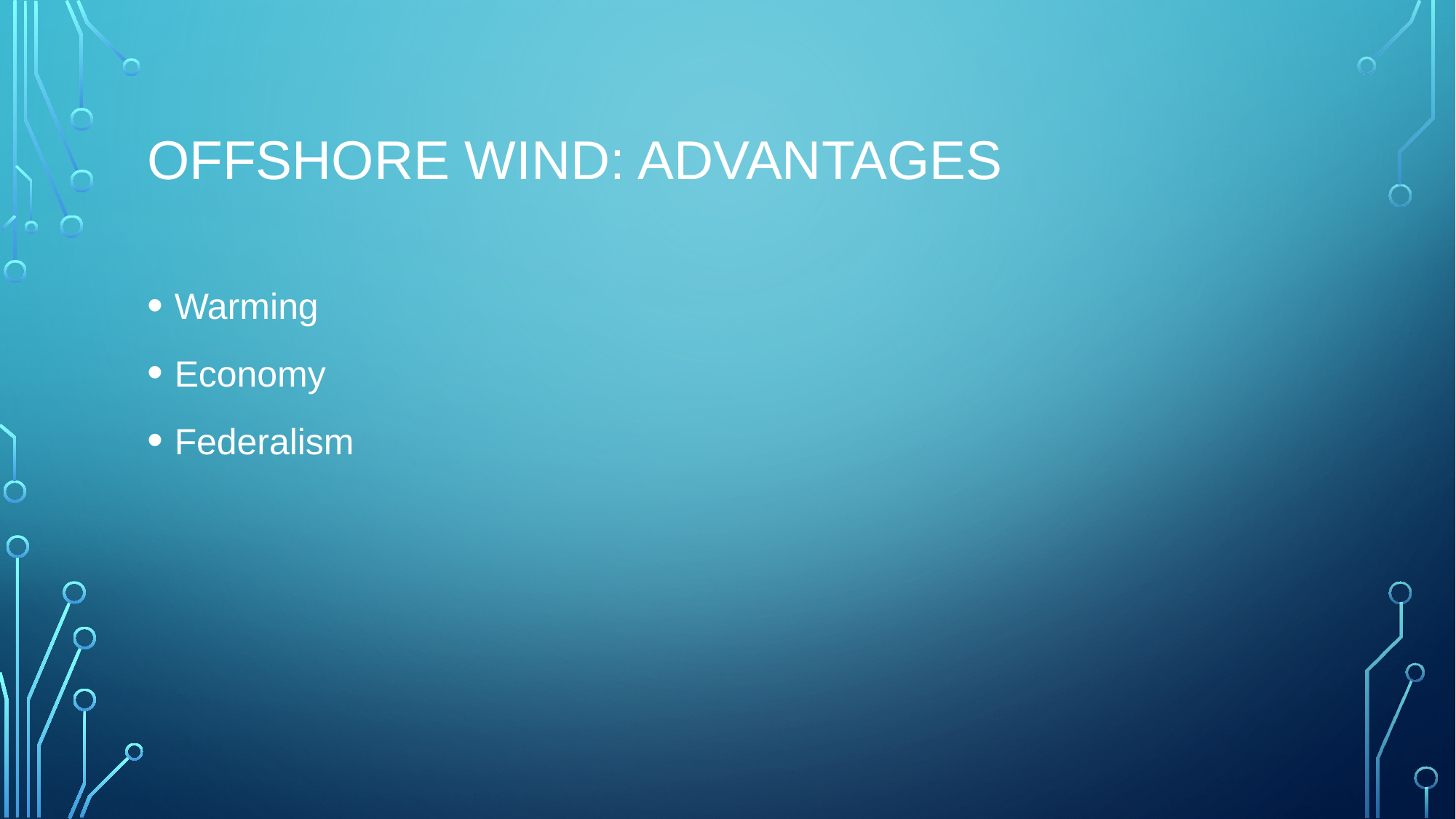

# Offshore Wind: Advantages
Warming
Economy
Federalism